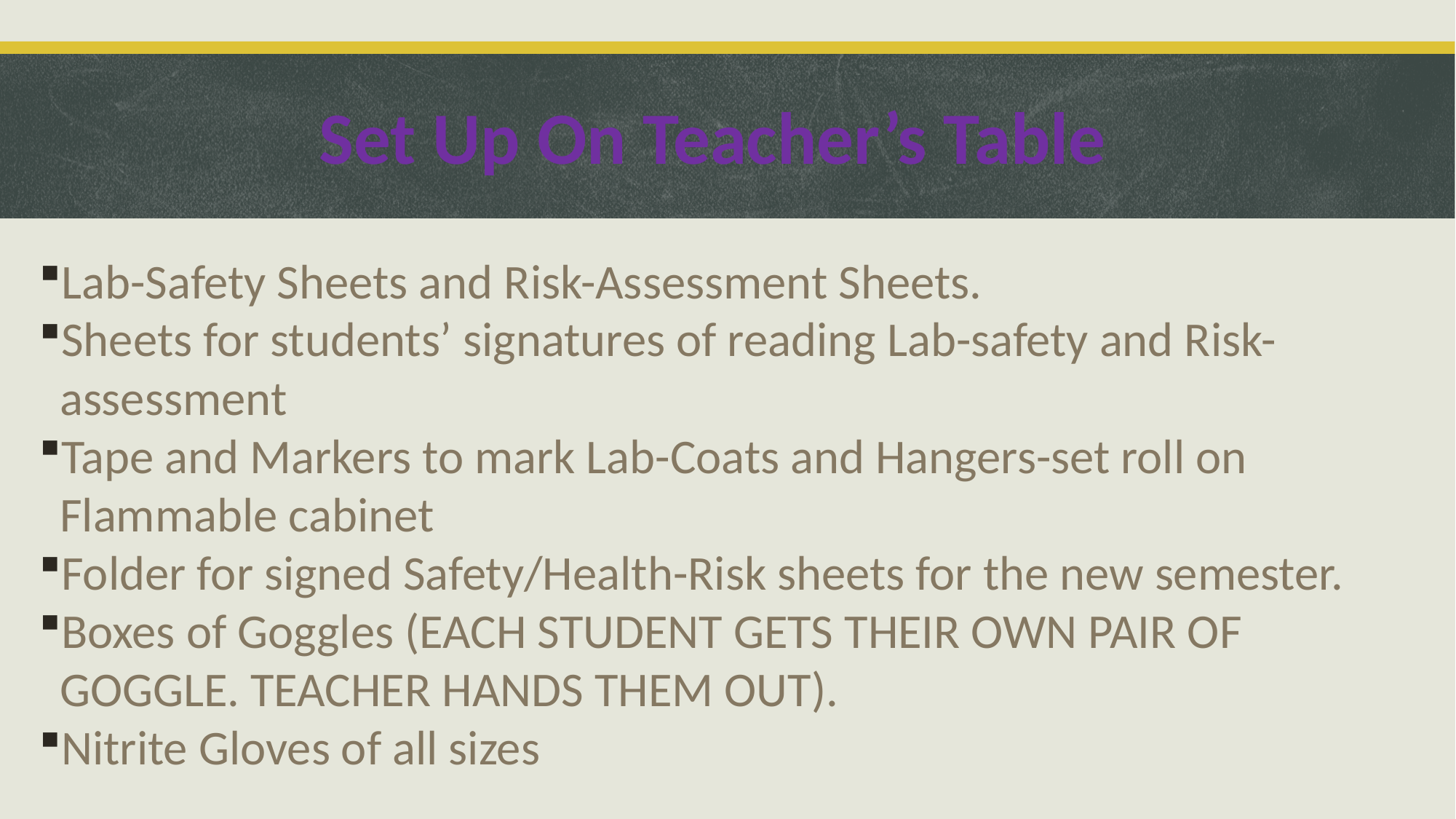

# Set Up On Teacher’s Table
Lab-Safety Sheets and Risk-Assessment Sheets.
Sheets for students’ signatures of reading Lab-safety and Risk-assessment
Tape and Markers to mark Lab-Coats and Hangers-set roll on Flammable cabinet
Folder for signed Safety/Health-Risk sheets for the new semester.
Boxes of Goggles (EACH STUDENT GETS THEIR OWN PAIR OF GOGGLE. TEACHER HANDS THEM OUT).
Nitrite Gloves of all sizes